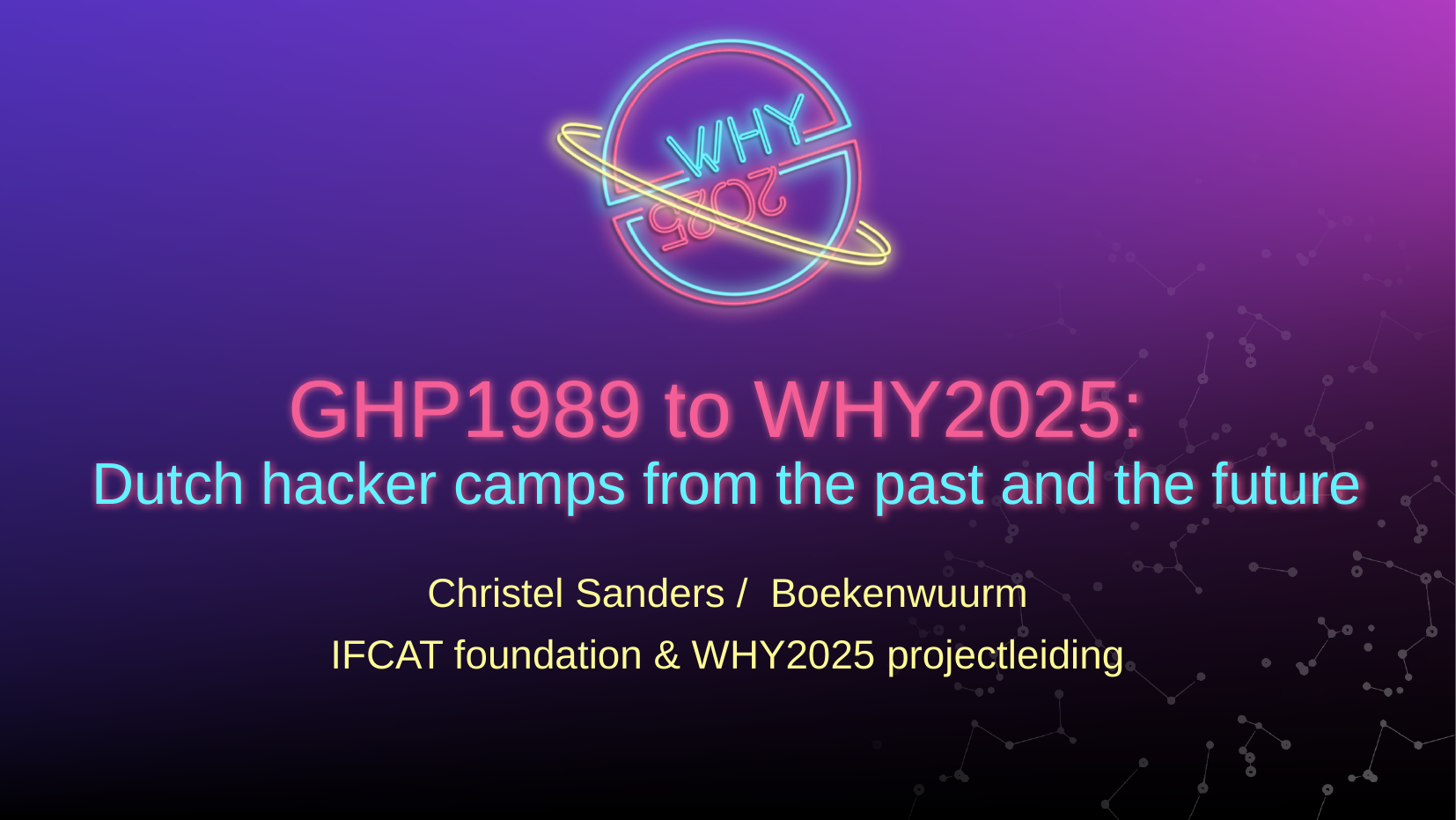

# GHP1989 to WHY2025:
Dutch hacker camps from the past and the future
Christel Sanders /  Boekenwuurm
IFCAT foundation & WHY2025 projectleiding